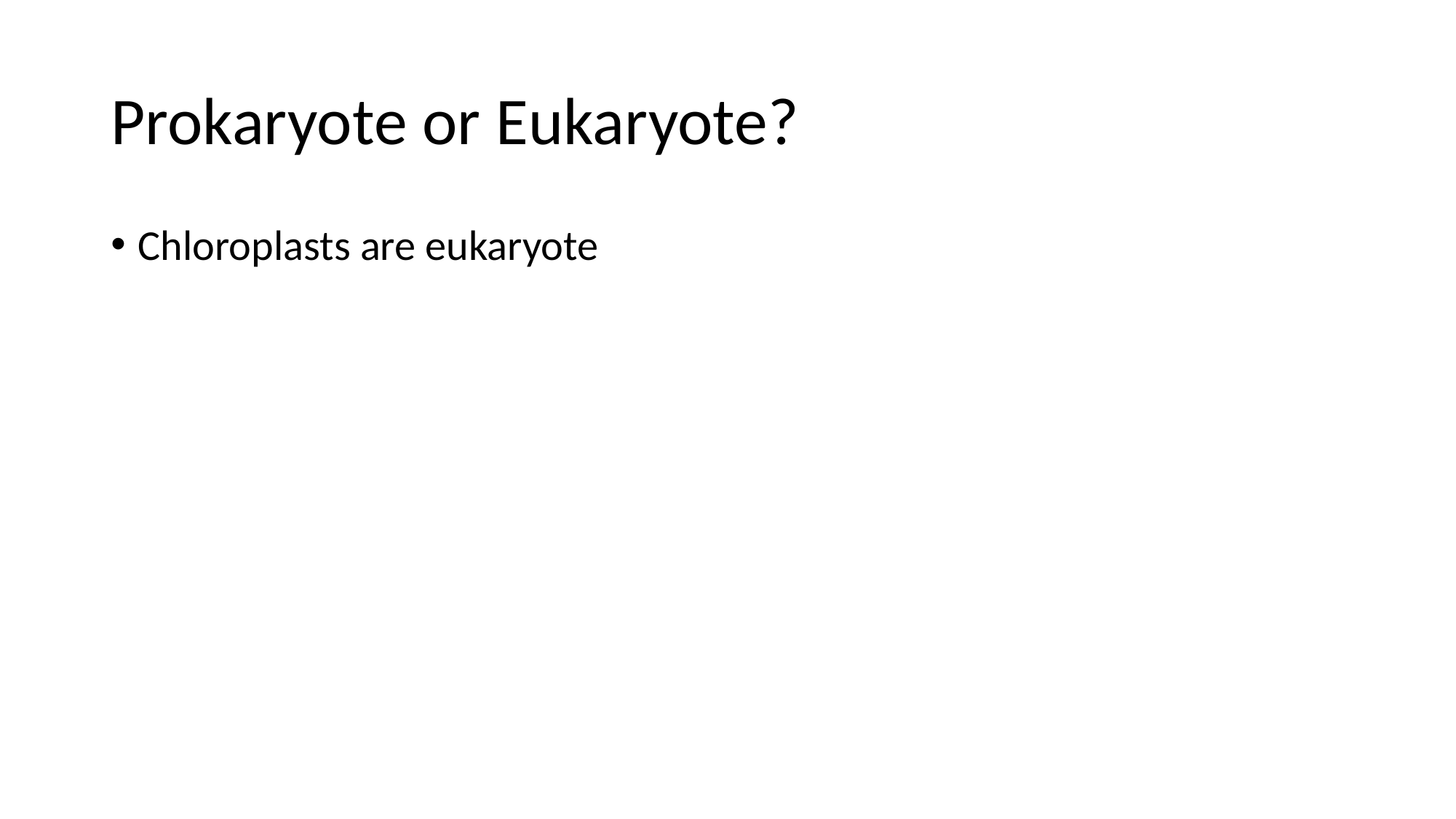

# Prokaryote or Eukaryote?
Chloroplasts are eukaryote